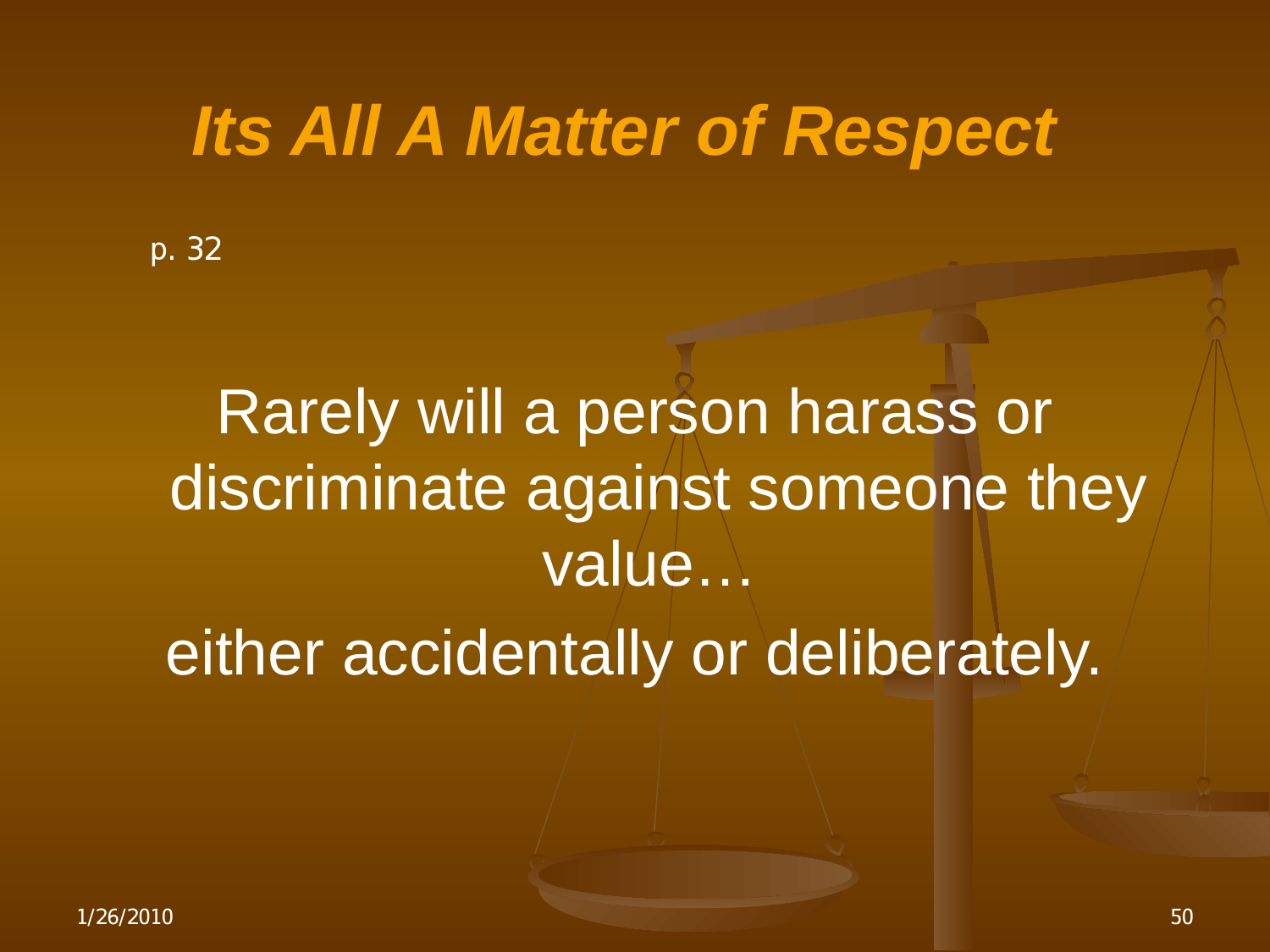

# Its All A Matter of Respect
p. 32

Rarely will a person harass or discriminate against someone they value…
either accidentally or deliberately.

1/26/2010
50